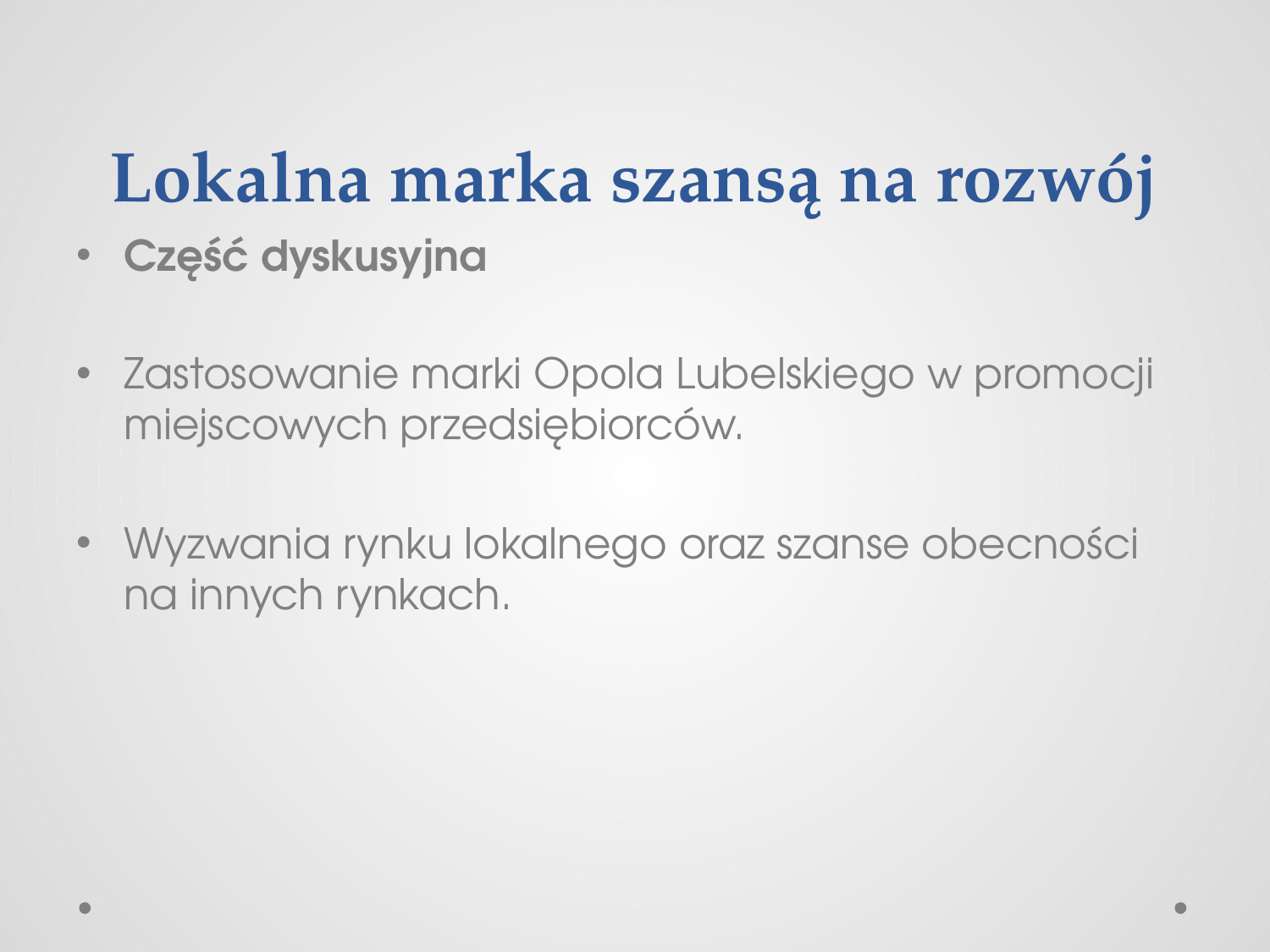

# Lokalna marka szansą na rozwój
Część dyskusyjna

Zastosowanie marki Opola Lubelskiego w promocji miejscowych przedsiębiorców.

Wyzwania rynku lokalnego oraz szanse obecności na innych rynkach.